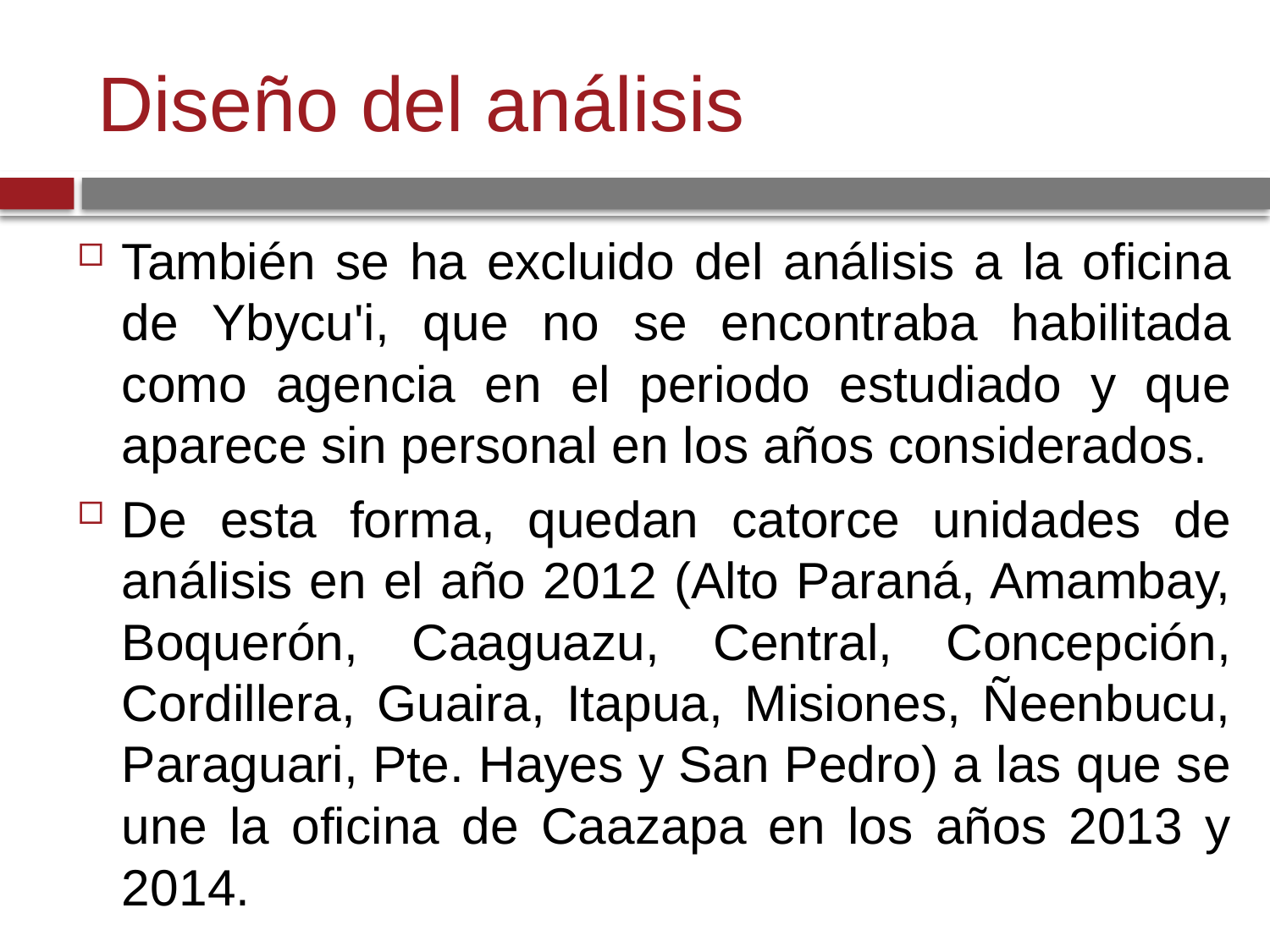

# Diseño del análisis
También se ha excluido del análisis a la oficina de Ybycu'i, que no se encontraba habilitada como agencia en el periodo estudiado y que aparece sin personal en los años considerados.
De esta forma, quedan catorce unidades de análisis en el año 2012 (Alto Paraná, Amambay, Boquerón, Caaguazu, Central, Concepción, Cordillera, Guaira, Itapua, Misiones, Ñeenbucu, Paraguari, Pte. Hayes y San Pedro) a las que se une la oficina de Caazapa en los años 2013 y 2014.